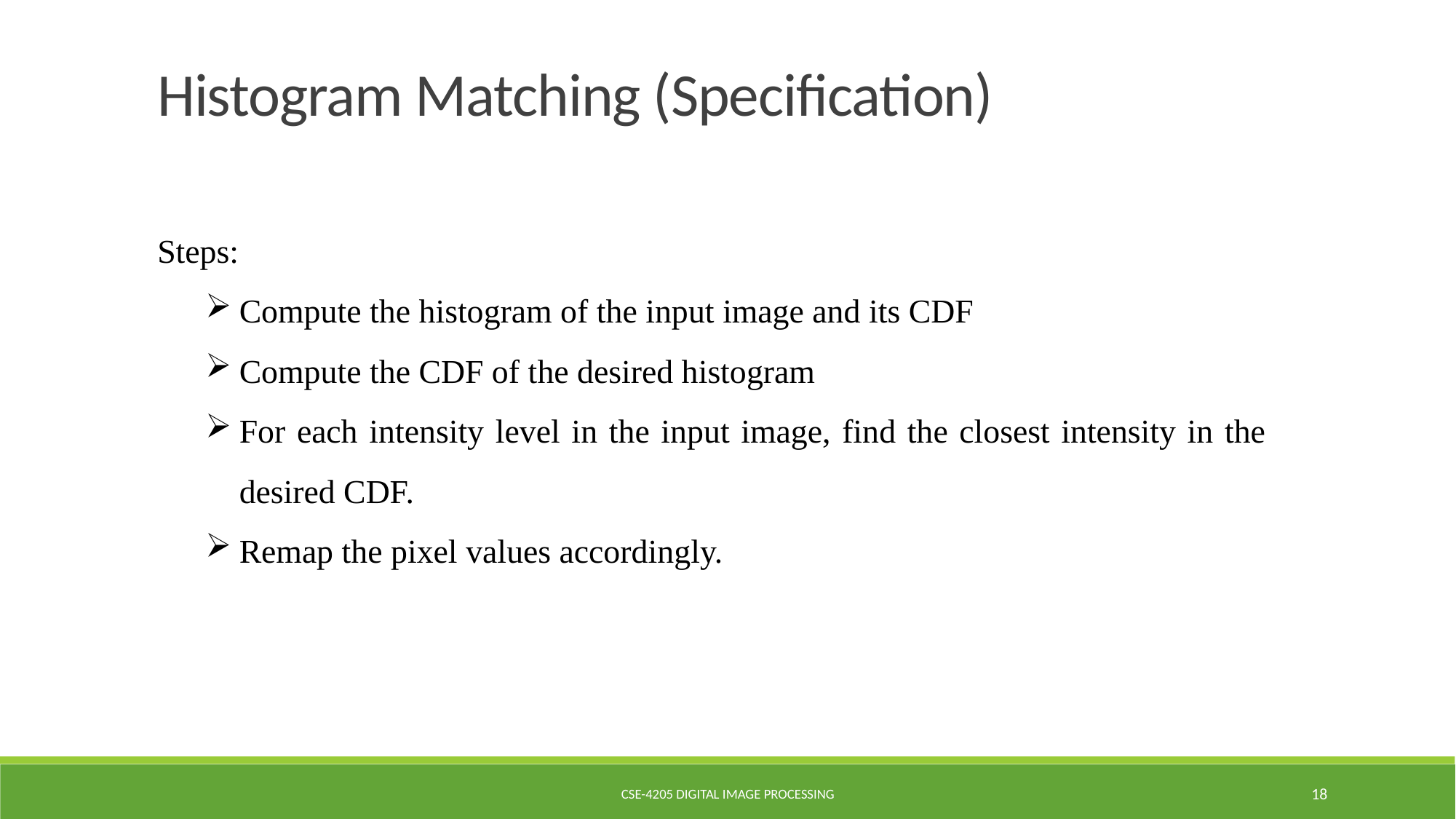

Histogram Matching (Specification)

Steps:
Compute the histogram of the input image and its CDF
Compute the CDF of the desired histogram
For each intensity level in the input image, find the closest intensity in the desired CDF.
Remap the pixel values accordingly.
CSE-4205 Digital Image Processing
18